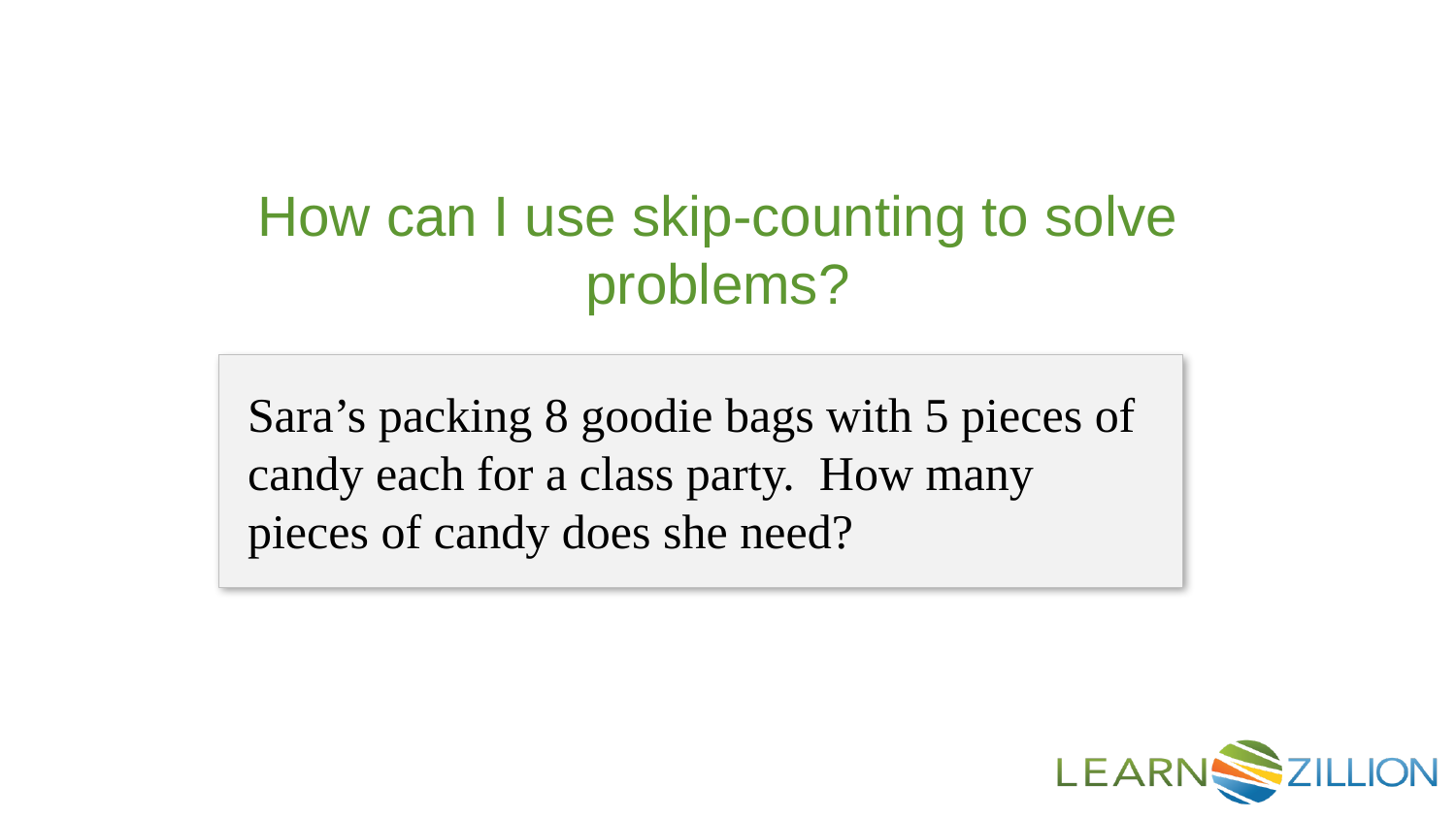

How can I use skip-counting to solve problems?
Sara’s packing 8 goodie bags with 5 pieces of candy each for a class party.  How many pieces of candy does she need?